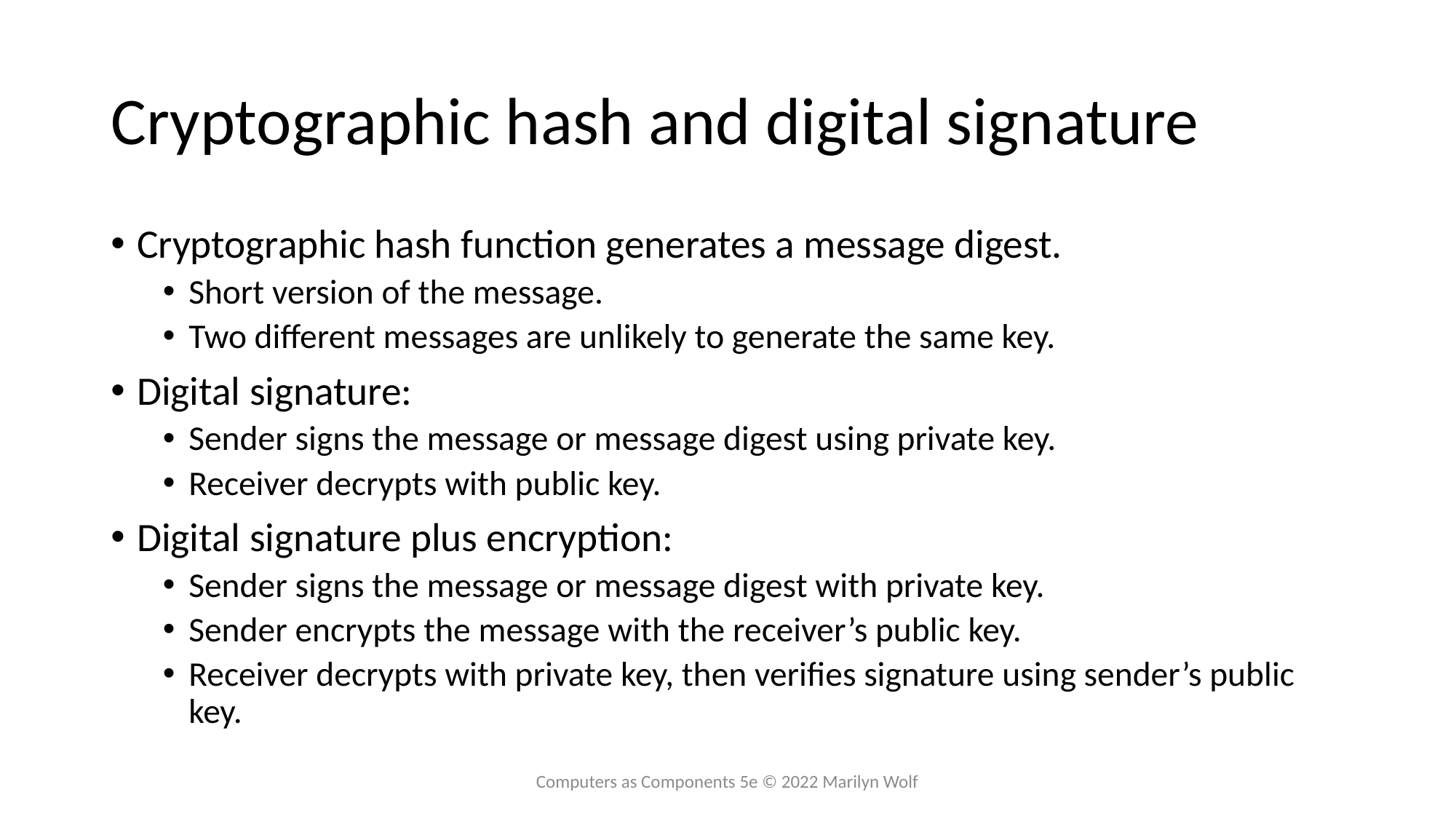

# Cryptographic hash and digital signature
Cryptographic hash function generates a message digest.
Short version of the message.
Two different messages are unlikely to generate the same key.
Digital signature:
Sender signs the message or message digest using private key.
Receiver decrypts with public key.
Digital signature plus encryption:
Sender signs the message or message digest with private key.
Sender encrypts the message with the receiver’s public key.
Receiver decrypts with private key, then verifies signature using sender’s public key.

Computers as Components 5e © 2022 Marilyn Wolf